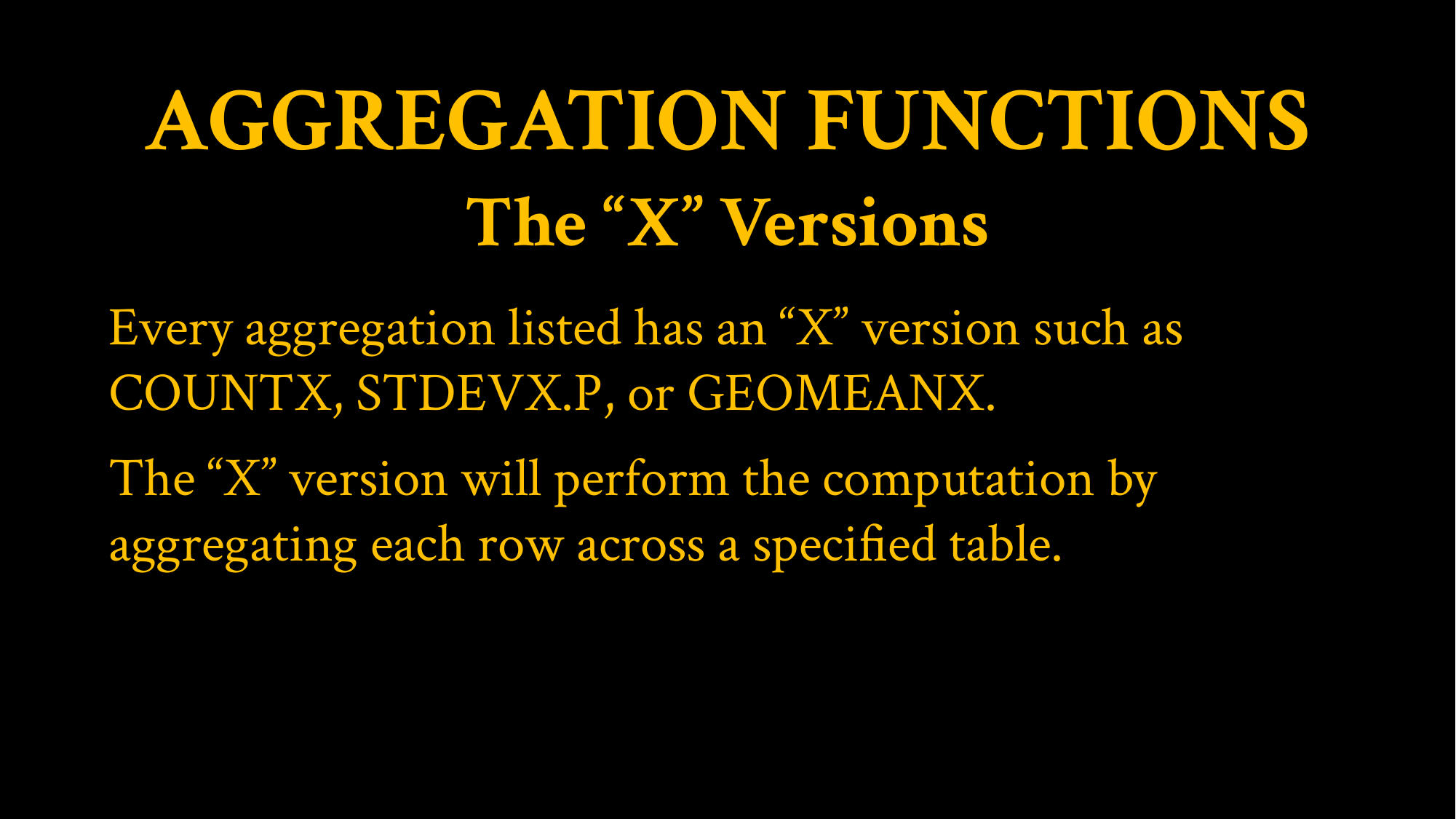

AGGREGATION FUNCTIONS
The “X” Versions
Every aggregation listed has an “X” version such as COUNTX, STDEVX.P, or GEOMEANX.
The “X” version will perform the computation by aggregating each row across a specified table.